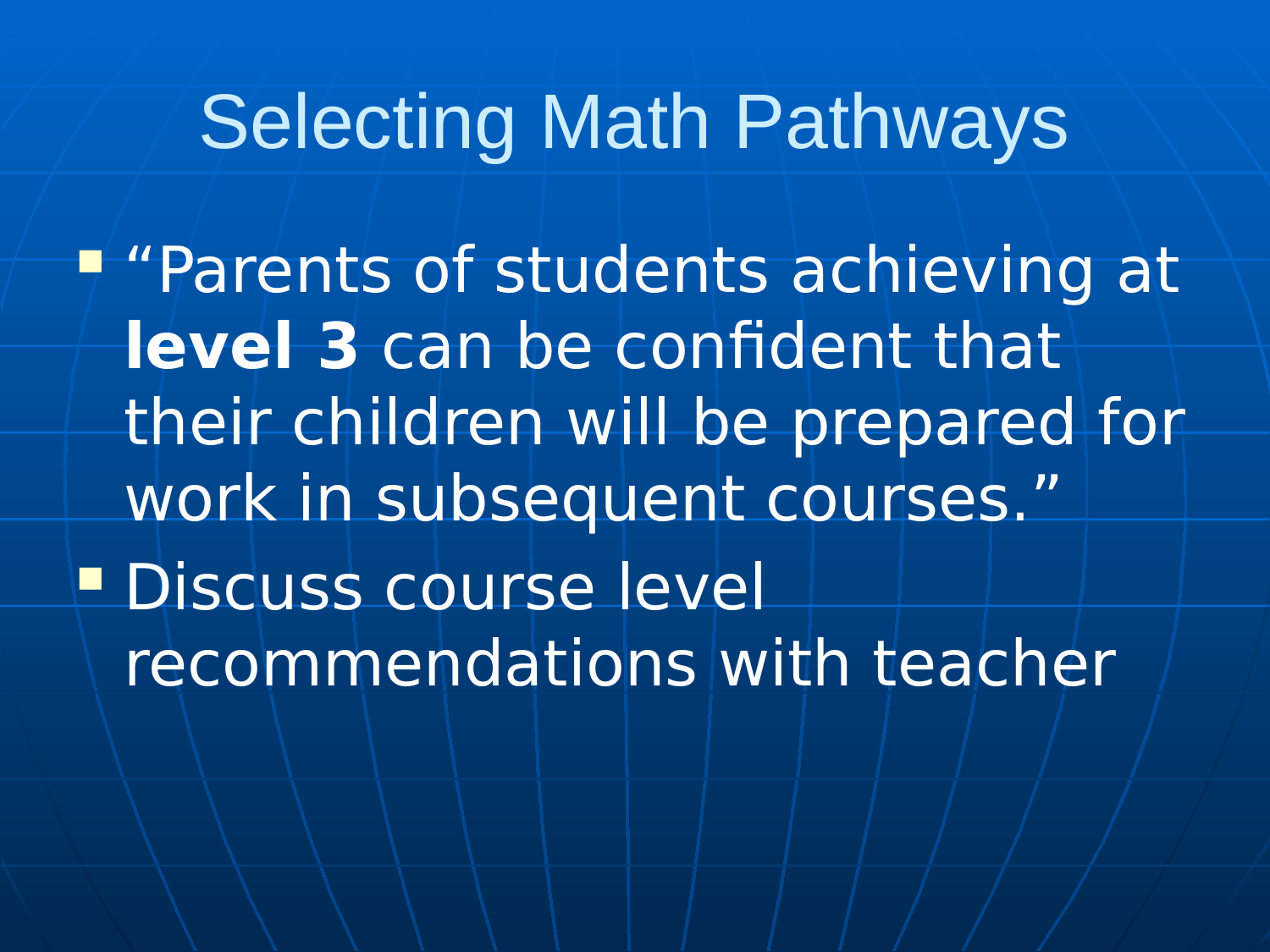

# Selecting Math Pathways
“Parents of students achieving at level 3 can be confident that their children will be prepared for work in subsequent courses.”
Discuss course level recommendations with teacher